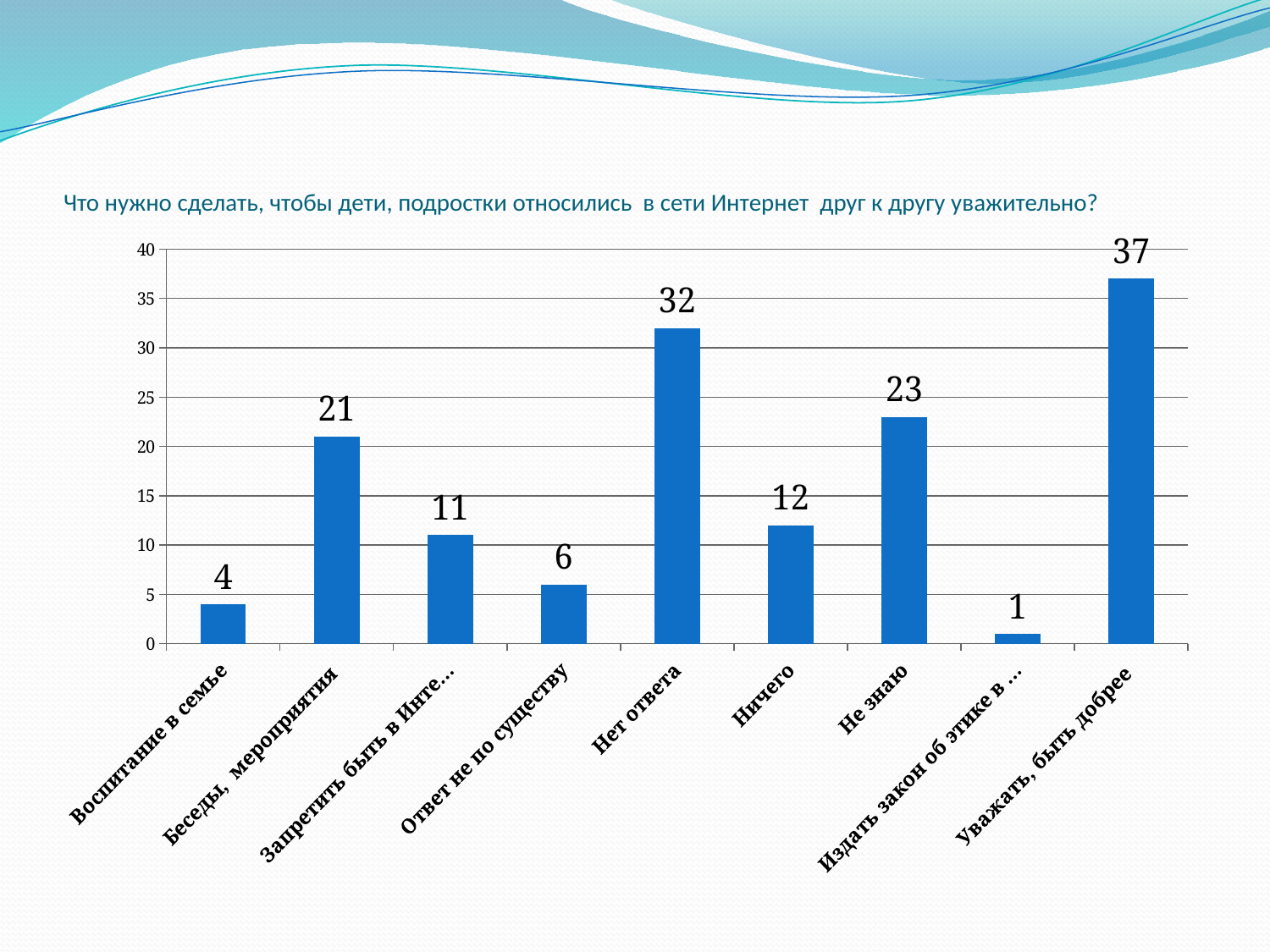

# Что нужно сделать, чтобы дети, подростки относились  в сети Интернет  друг к другу уважительно?

### Chart

| Category |  |
|---|---|
| Воспитание в семье | 4.0 |
| Беседы,  мероприятия  | 21.0 |
| Запретить быть в Интернете | 11.0 |
| Ответ не по существу | 6.0 |
| Нет ответа | 32.0 |
| Ничего | 12.0 |
| Не знаю | 23.0 |
| Издать закон об этике в Интернете | 1.0 |
| Уважать, быть добрее  | 37.0 |